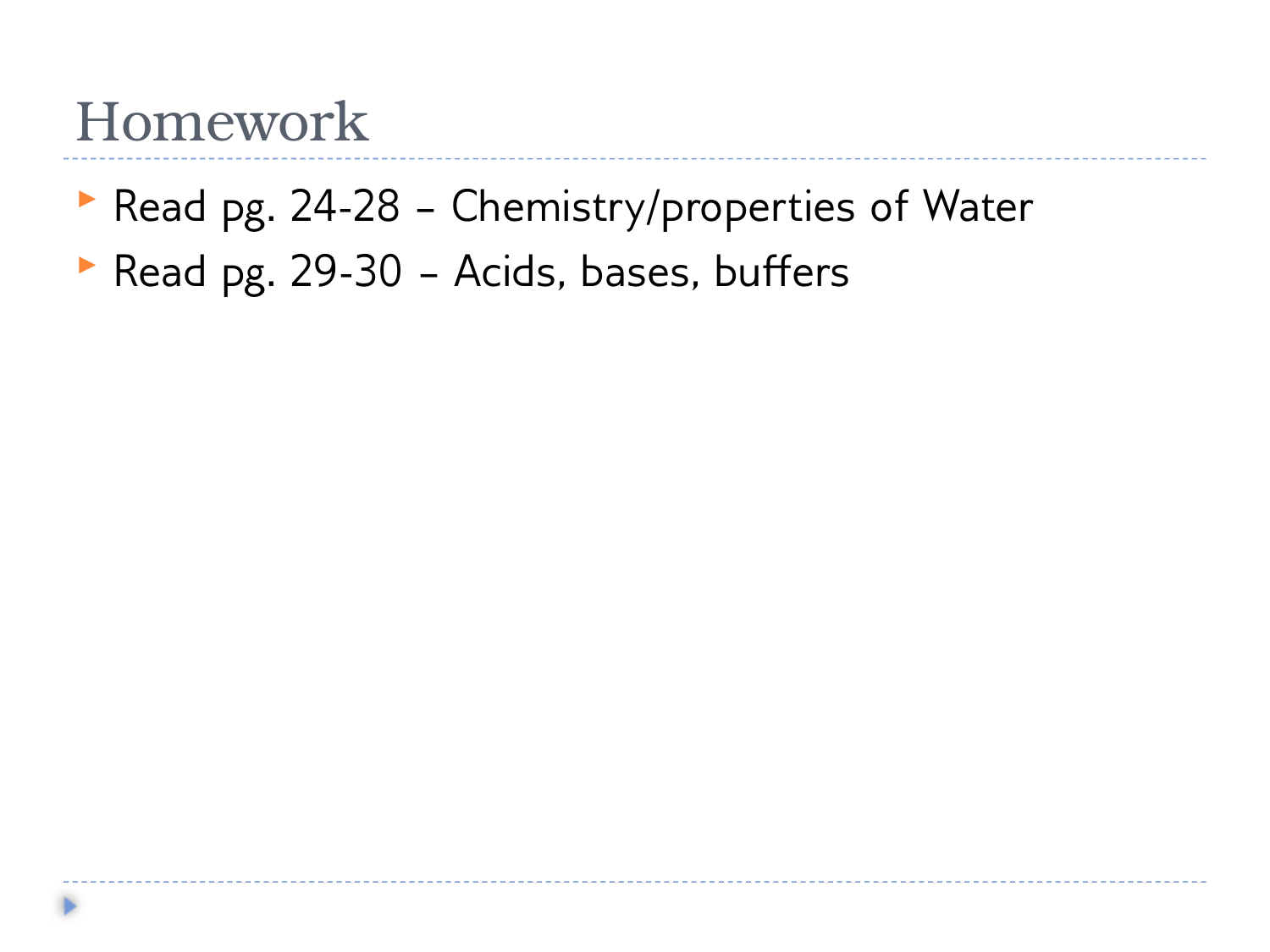

# Homework
Read pg. 24-28 – Chemistry/properties of Water
Read pg. 29-30 – Acids, bases, buffers